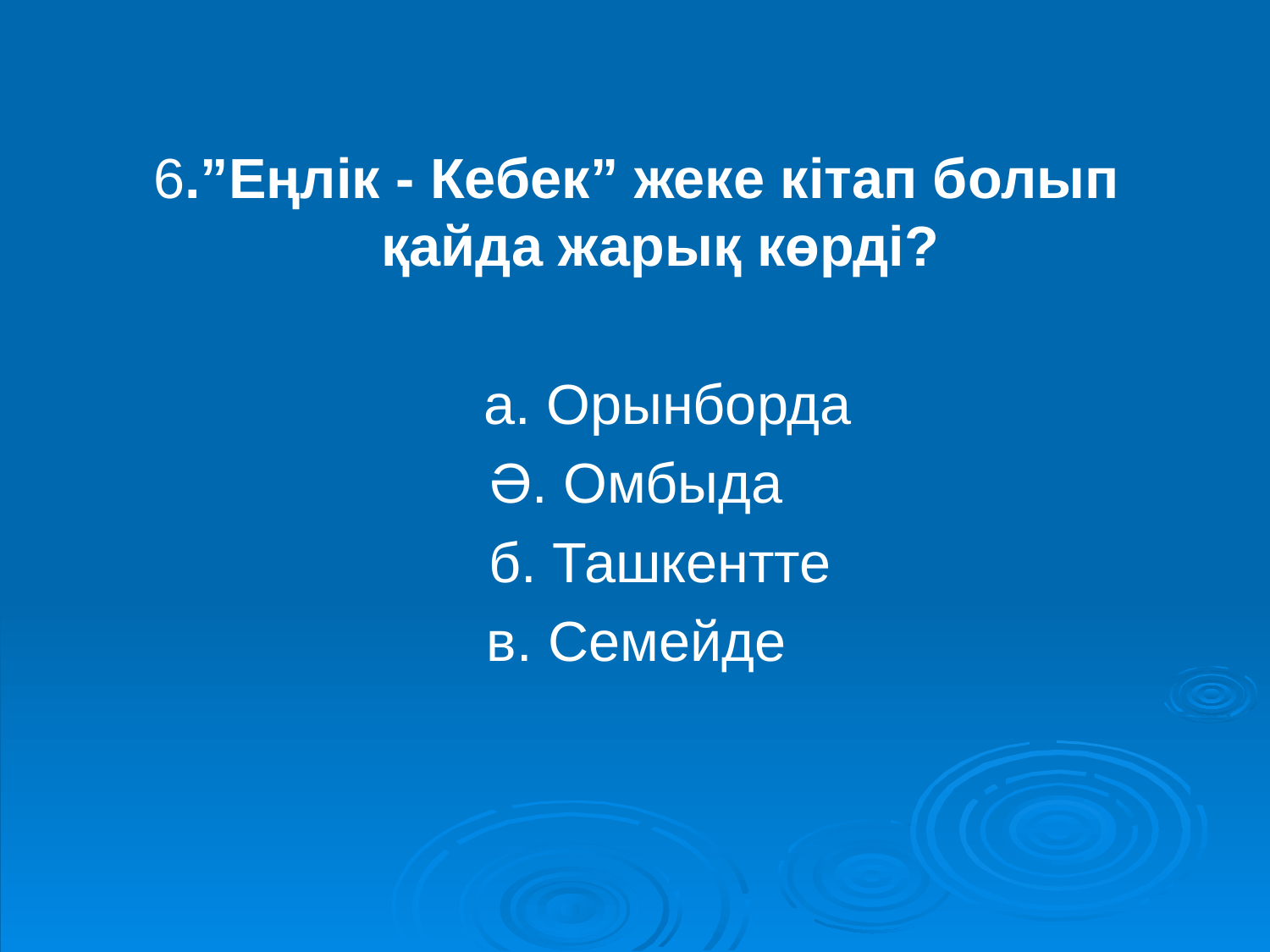

6.”Еңлік - Кебек” жеке кітап болып қайда жарық көрді?

    а. Орынборда
Ә. Омбыда
   б. Ташкентте
в. Семейде